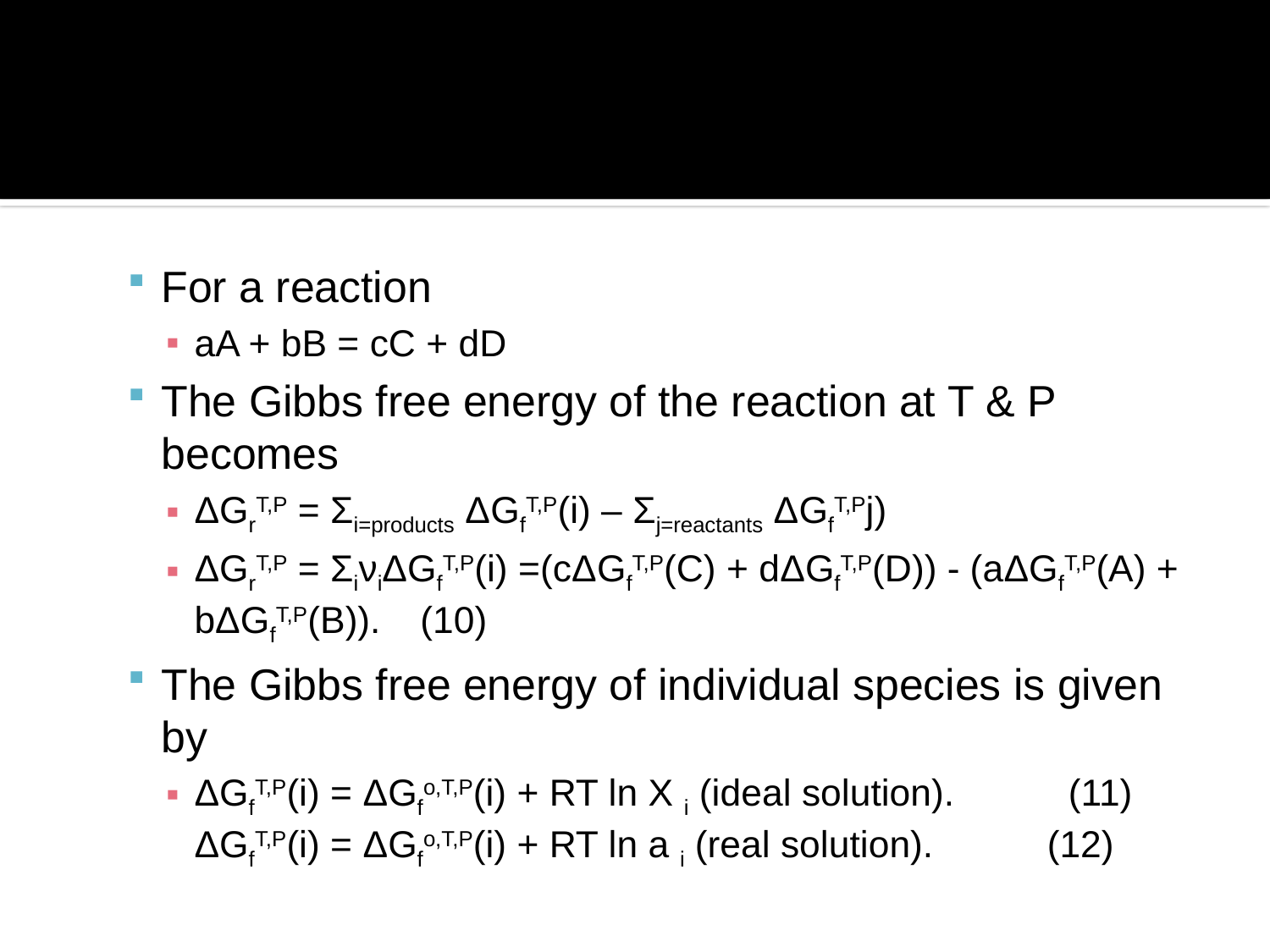

For a reaction
aA + bB = cC + dD
The Gibbs free energy of the reaction at T & P becomes
ΔGrT,P = Σi=products ΔGfT,P(i) – Σj=reactants ΔGfT,Pj)
ΔGrT,P = ΣiνiΔGfT,P(i) =(cΔGfT,P(C) + dΔGfT,P(D)) - (aΔGfT,P(A) + bΔGfT,P(B)).		(10)
The Gibbs free energy of individual species is given by
ΔGfT,P(i) = ΔGfo,T,P(i) + RT ln X i (ideal solution).           (11)
ΔGfT,P(i) = ΔGfo,T,P(i) + RT ln a i (real solution).           (12)